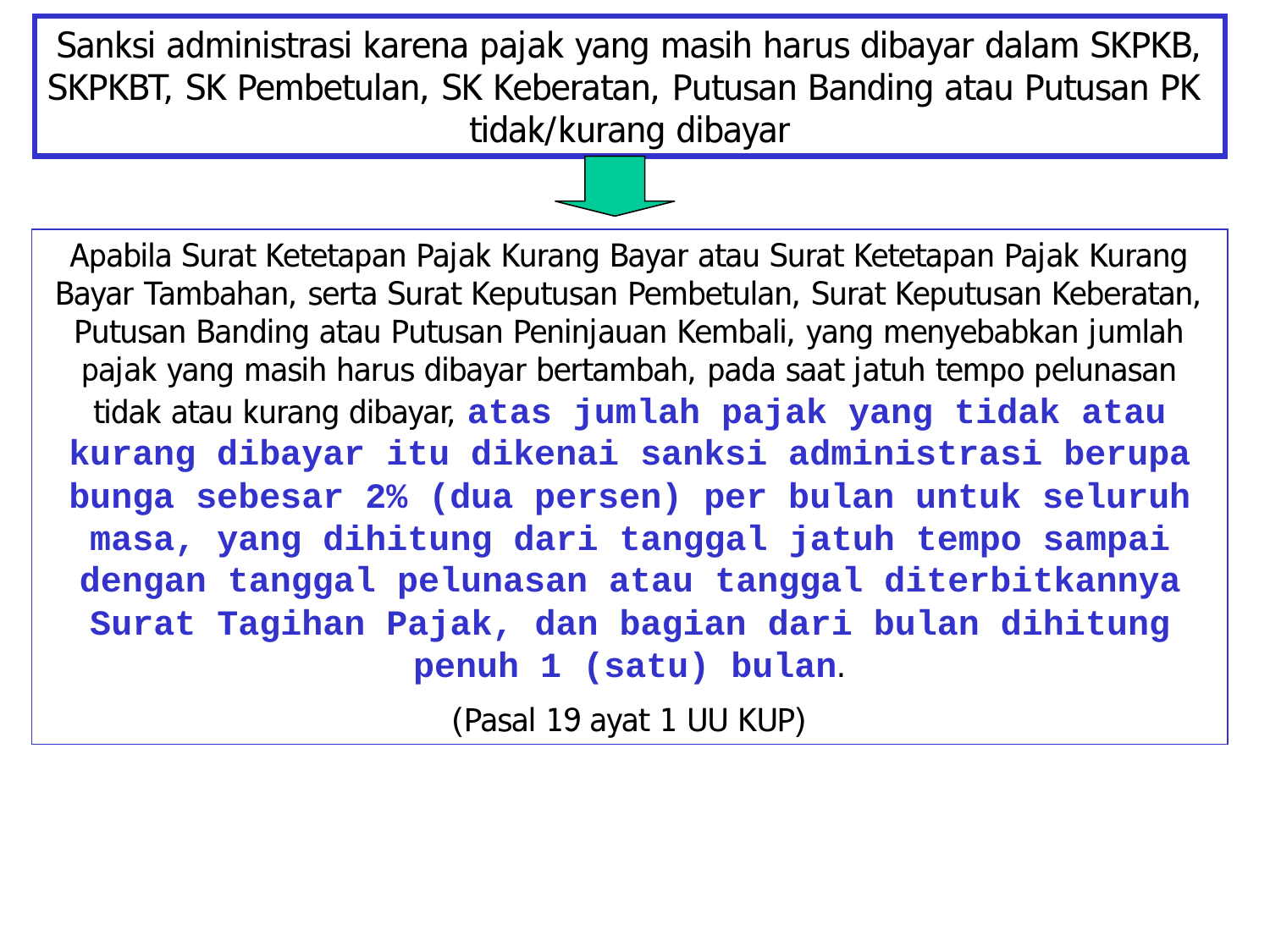

# Sanksi administrasi karena pajak yang masih harus dibayar dalam SKPKB, SKPKBT, SK Pembetulan, SK Keberatan, Putusan Banding atau Putusan PK  tidak/kurang dibayar

Apabila Surat Ketetapan Pajak Kurang Bayar atau Surat Ketetapan Pajak Kurang Bayar Tambahan, serta Surat Keputusan Pembetulan, Surat Keputusan Keberatan, Putusan Banding atau Putusan Peninjauan Kembali, yang menyebabkan jumlah pajak yang masih harus dibayar bertambah, pada saat jatuh tempo pelunasan tidak atau kurang dibayar, atas jumlah pajak yang tidak atau kurang dibayar itu dikenai sanksi administrasi berupa bunga sebesar 2% (dua persen) per bulan untuk seluruh masa, yang dihitung dari tanggal jatuh tempo sampai dengan tanggal pelunasan atau tanggal diterbitkannya Surat Tagihan Pajak, dan bagian dari bulan dihitung penuh 1 (satu) bulan.
(Pasal 19 ayat 1 UU KUP)